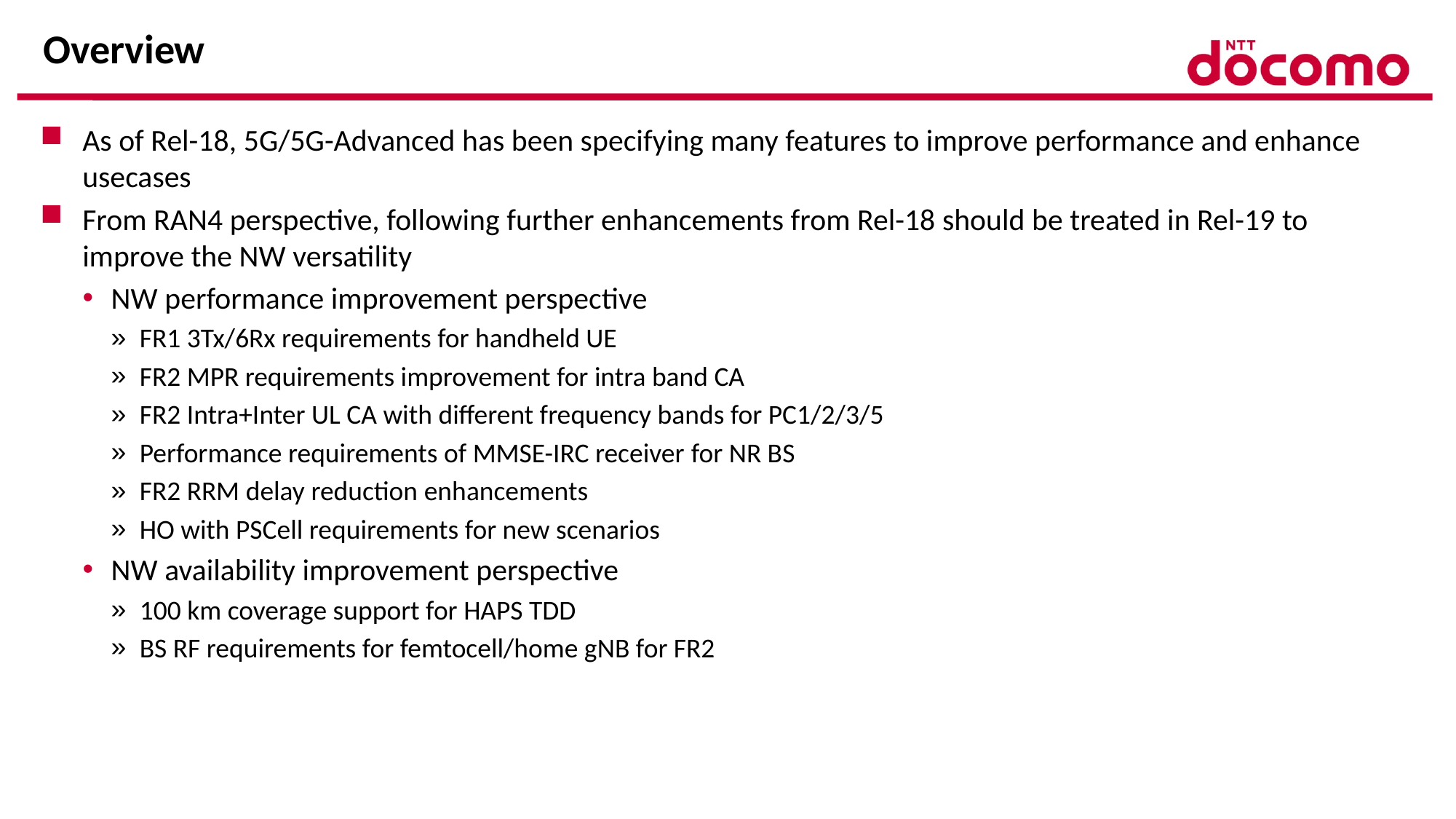

# Overview
As of Rel-18, 5G/5G-Advanced has been specifying many features to improve performance and enhance usecases
From RAN4 perspective, following further enhancements from Rel-18 should be treated in Rel-19 to improve the NW versatility
NW performance improvement perspective
FR1 3Tx/6Rx requirements for handheld UE
FR2 MPR requirements improvement for intra band CA
FR2 Intra+Inter UL CA with different frequency bands for PC1/2/3/5
Performance requirements of MMSE-IRC receiver for NR BS
FR2 RRM delay reduction enhancements
HO with PSCell requirements for new scenarios
NW availability improvement perspective
100 km coverage support for HAPS TDD
BS RF requirements for femtocell/home gNB for FR2